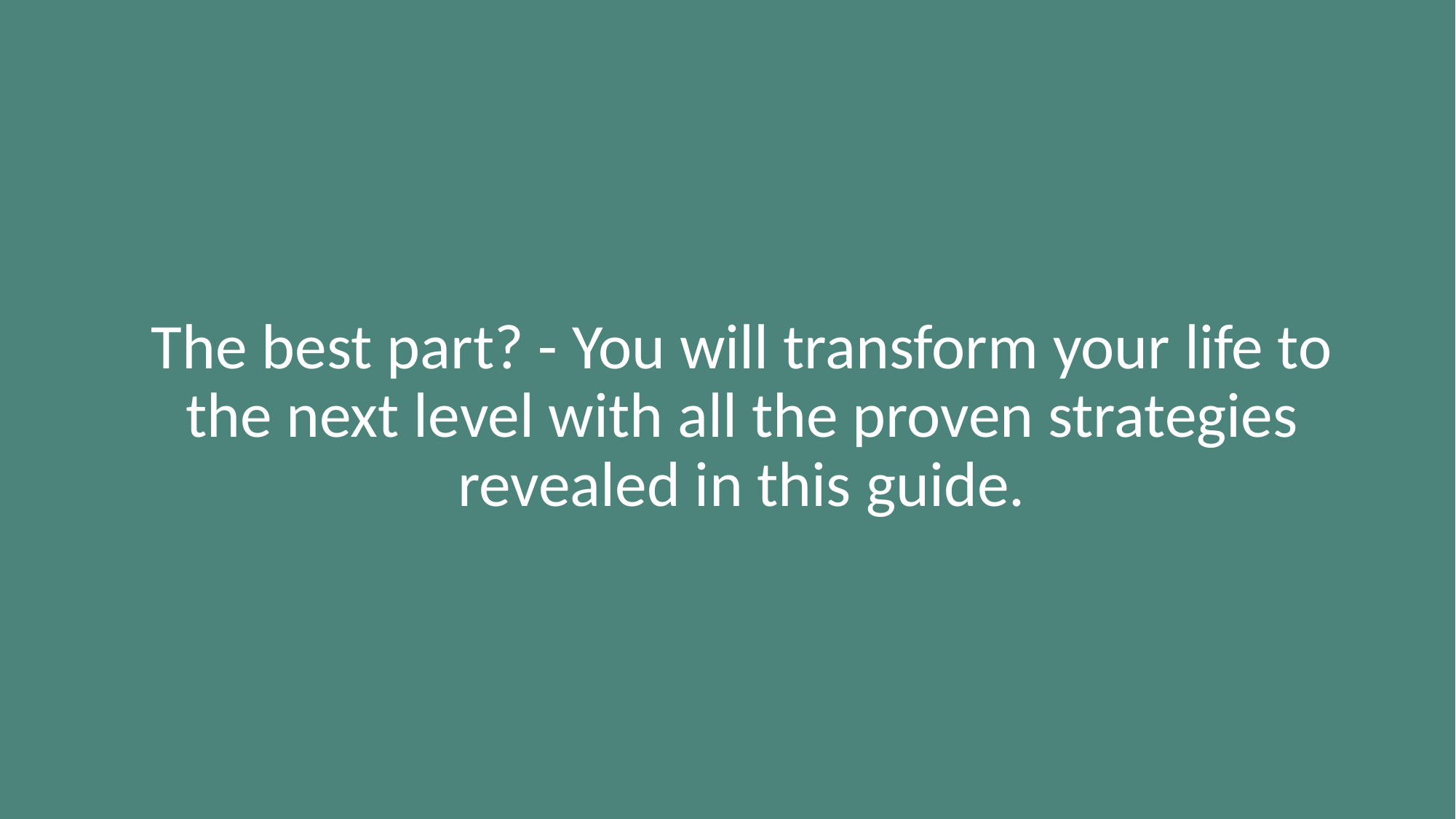

The best part? - You will transform your life to the next level with all the proven strategies revealed in this guide.